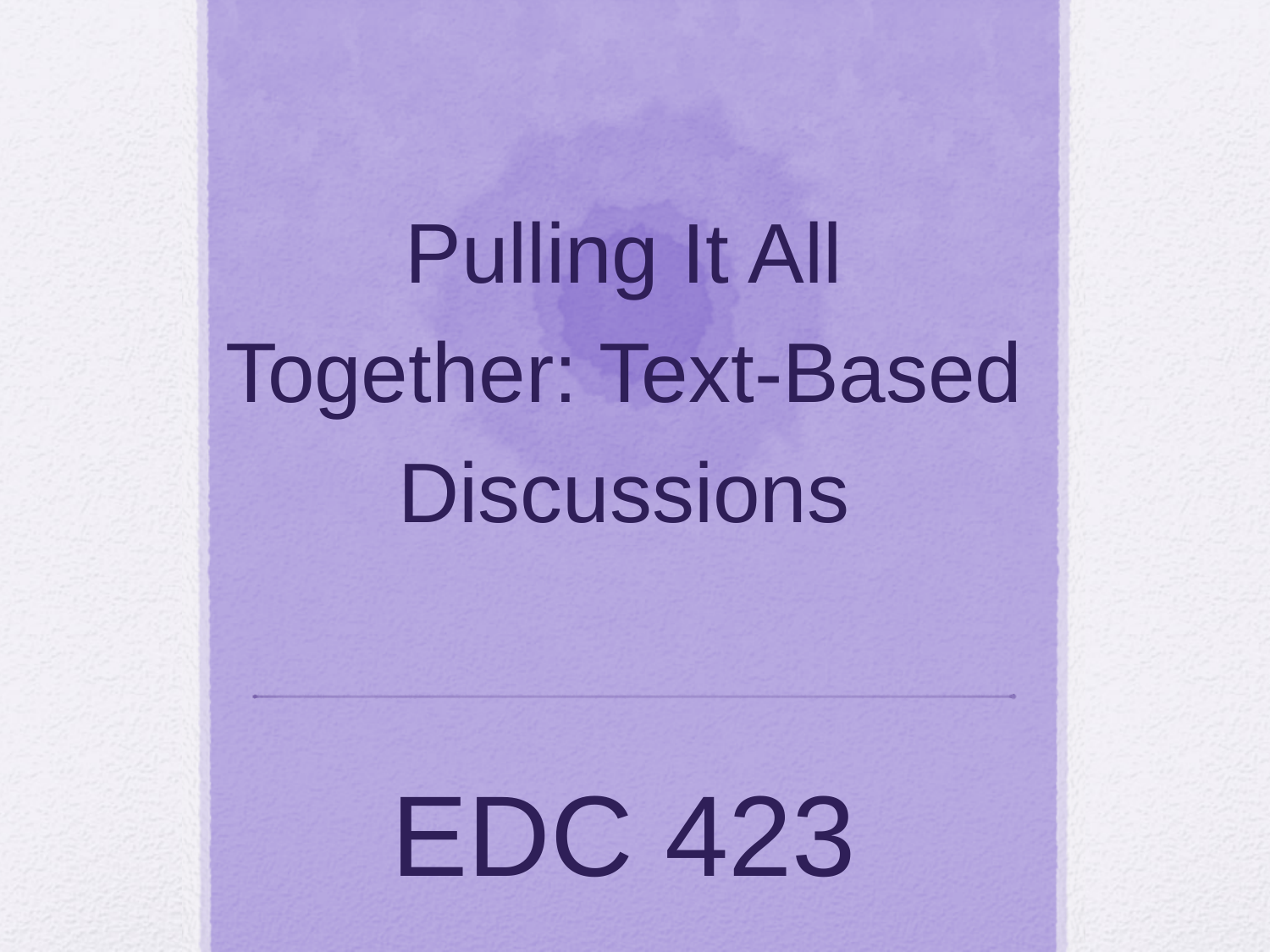

# Pulling It All Together: Text-Based Discussions EDC 423